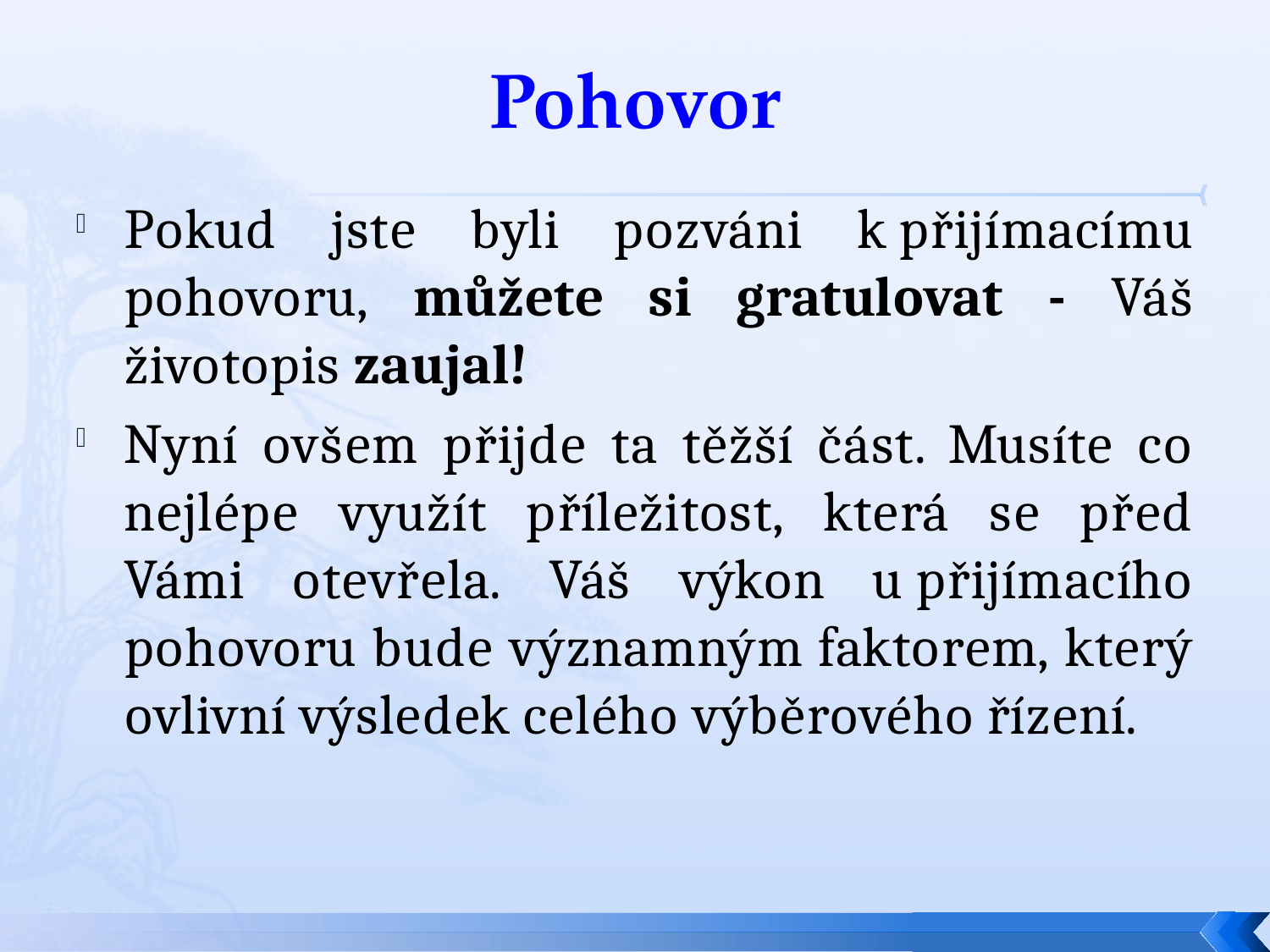

# Pohovor
Pokud jste byli pozváni k přijímacímu pohovoru, můžete si gratulovat - Váš životopis zaujal!
Nyní ovšem přijde ta těžší část. Musíte co nejlépe využít příležitost, která se před Vámi otevřela. Váš výkon u přijímacího pohovoru bude významným faktorem, který ovlivní výsledek celého výběrového řízení.